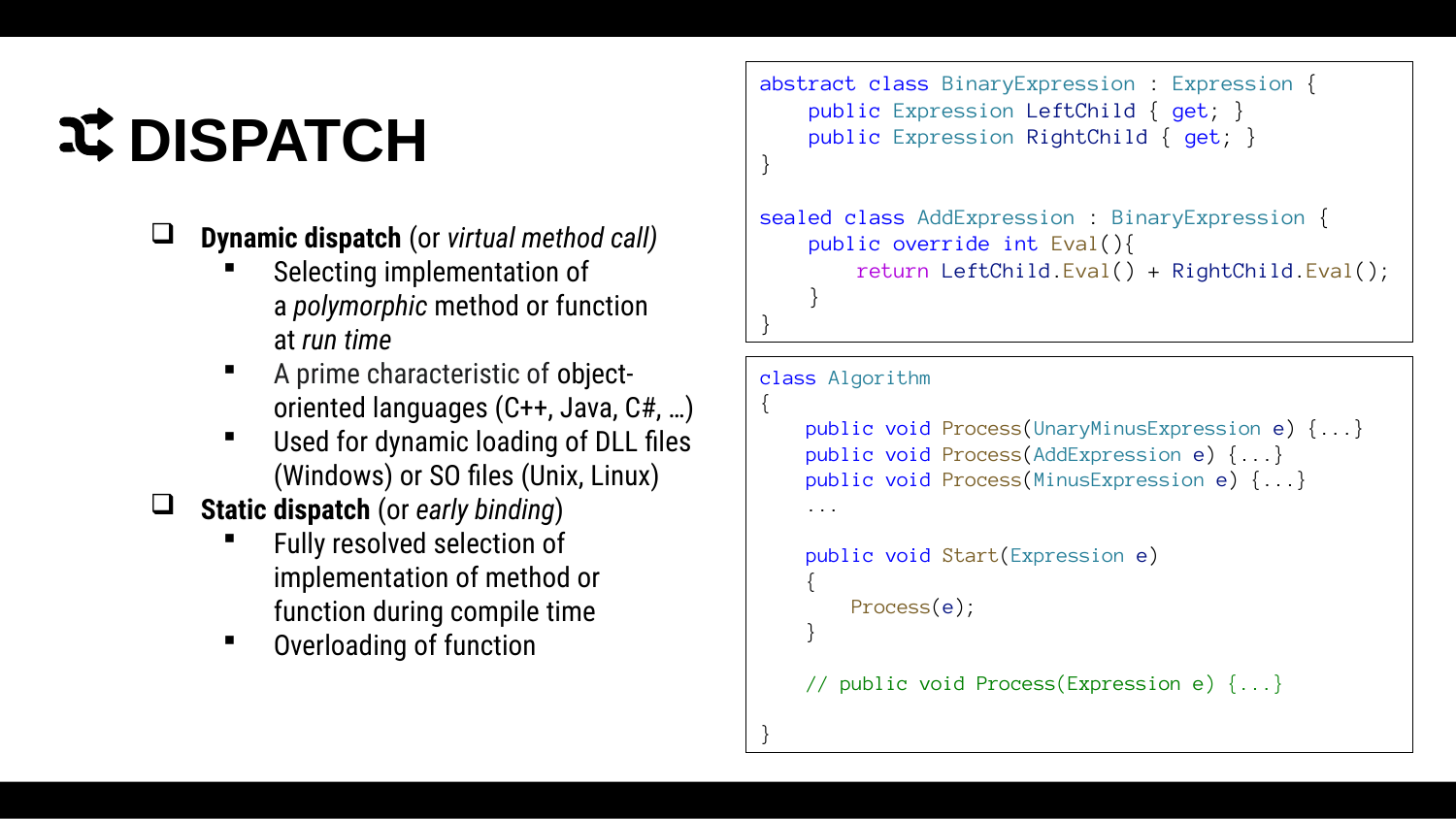

abstract class BinaryExpression : Expression {
    public Expression LeftChild { get; }
    public Expression RightChild { get; }
}

sealed class AddExpression : BinaryExpression {
    public override int Eval(){
        return LeftChild.Eval() + RightChild.Eval();
    }
}
# DISPATCH

Dynamic dispatch (or virtual method call)
Selecting implementation of a polymorphic method or function at run time
A prime characteristic of object-oriented languages (C++, Java, C#, …)
Used for dynamic loading of DLL files (Windows) or SO files (Unix, Linux)
Static dispatch (or early binding)
Fully resolved selection of implementation of method or function during compile time
Overloading of function

class Algorithm
{
    public void Process(UnaryMinusExpression e) {...}
    public void Process(AddExpression e) {...}
    public void Process(MinusExpression e) {...}
    ...
    public void Start(Expression e)
    {
        Process(e);
    }

    // public void Process(Expression e) {...}

}